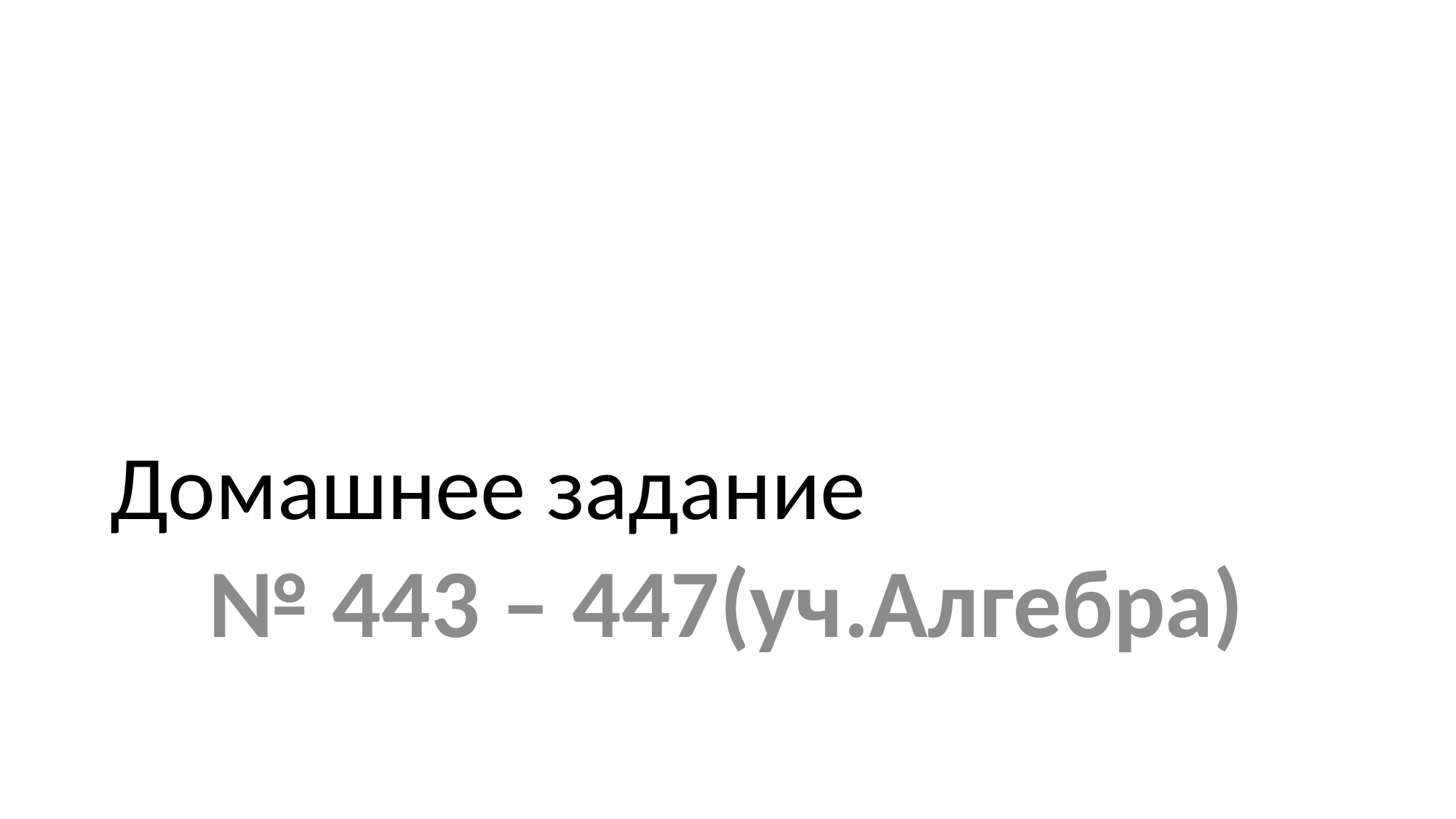

# Домашнее задание
№ 443 – 447(уч.Алгебра)